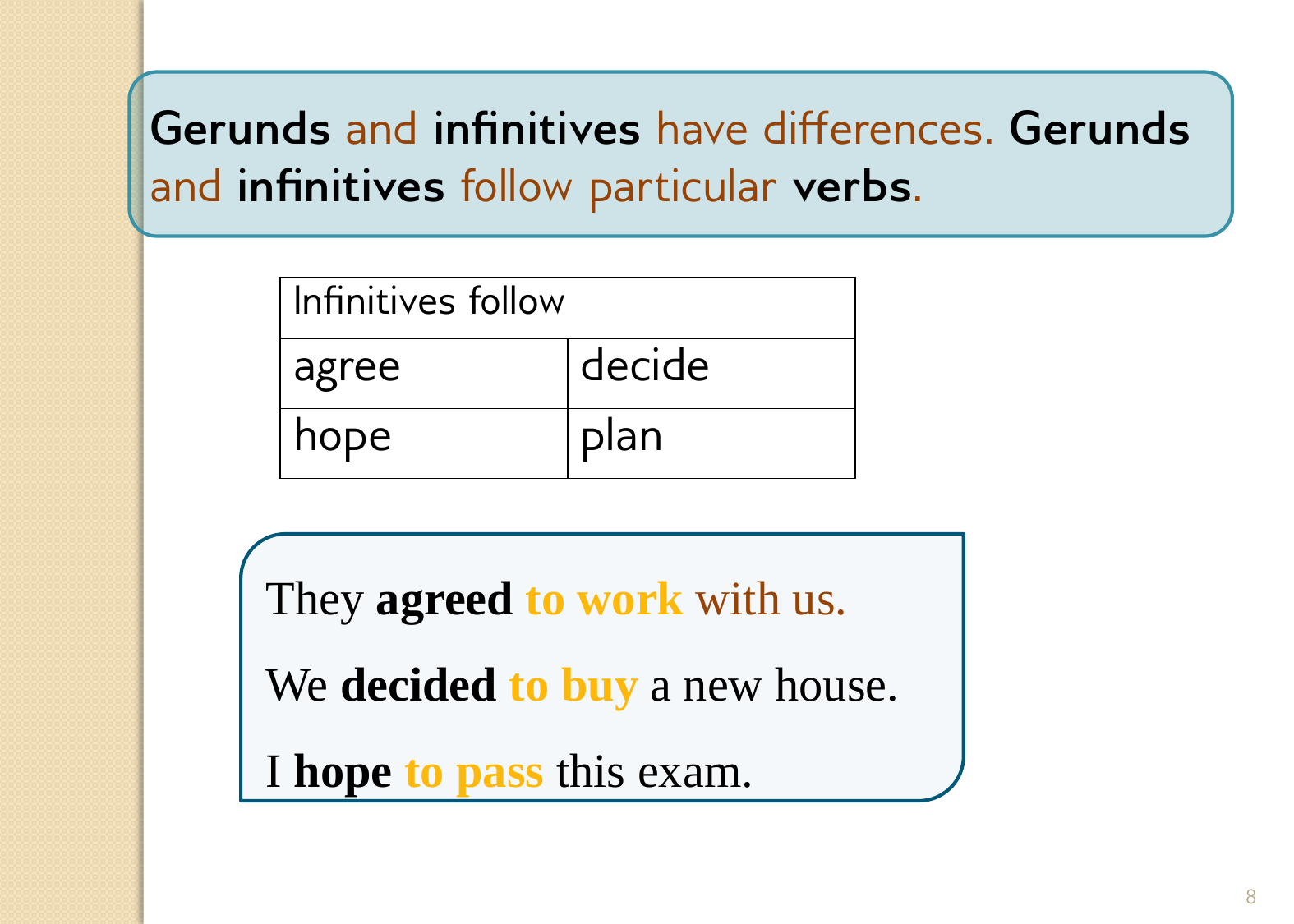

Gerunds and infinitives have differences. Gerunds and infinitives follow particular verbs.

| Infinitives follow |  |
| --- | --- |
| agree | decide |
| hope | plan |
They agreed to work with us.
We decided to buy a new house.
I hope to pass this exam.
8